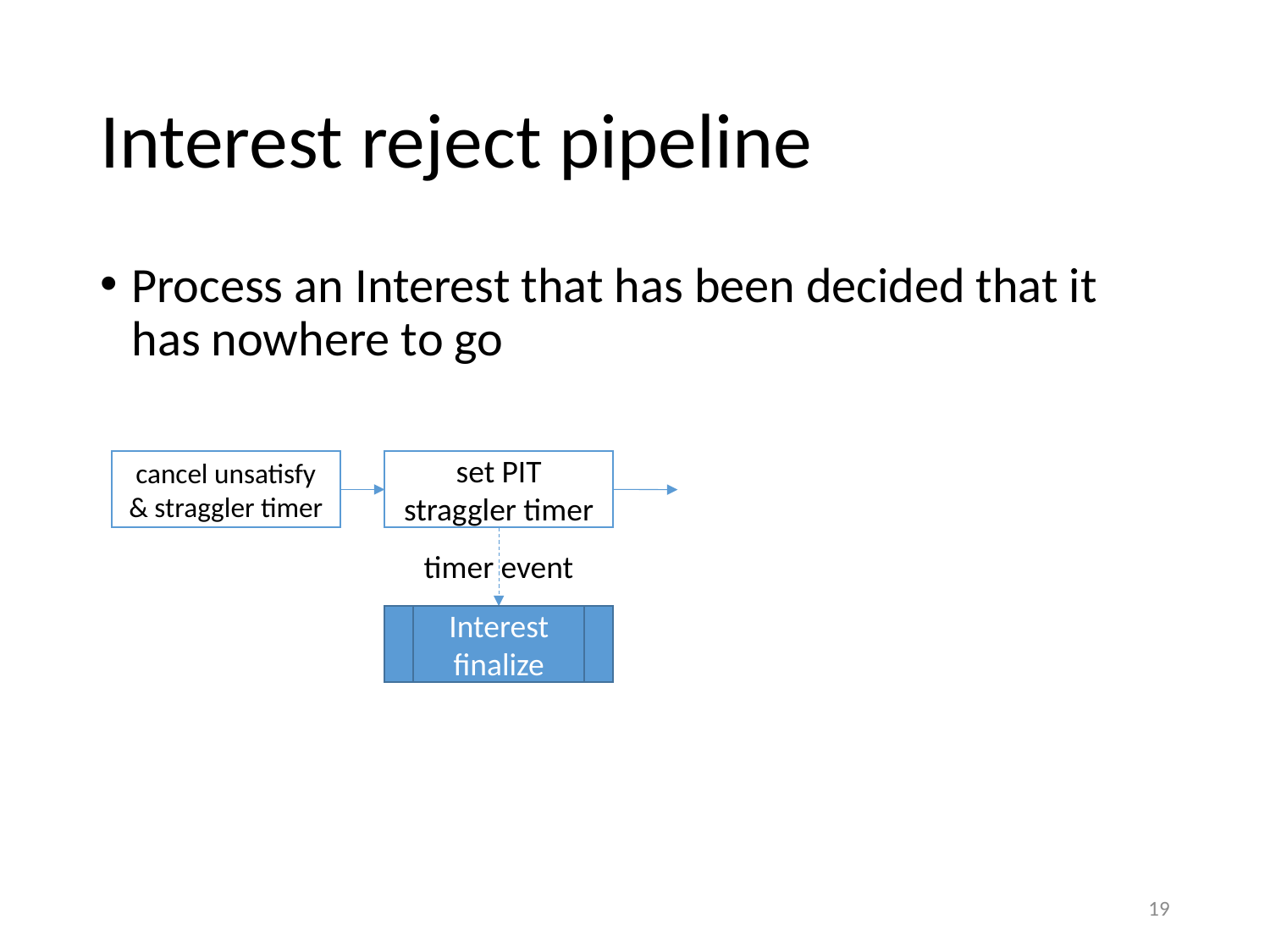

# Interest reject pipeline
Process an Interest that has been decided that it has nowhere to go
cancel unsatisfy & straggler timer
set PIT straggler timer
timer event
Interest finalize
19